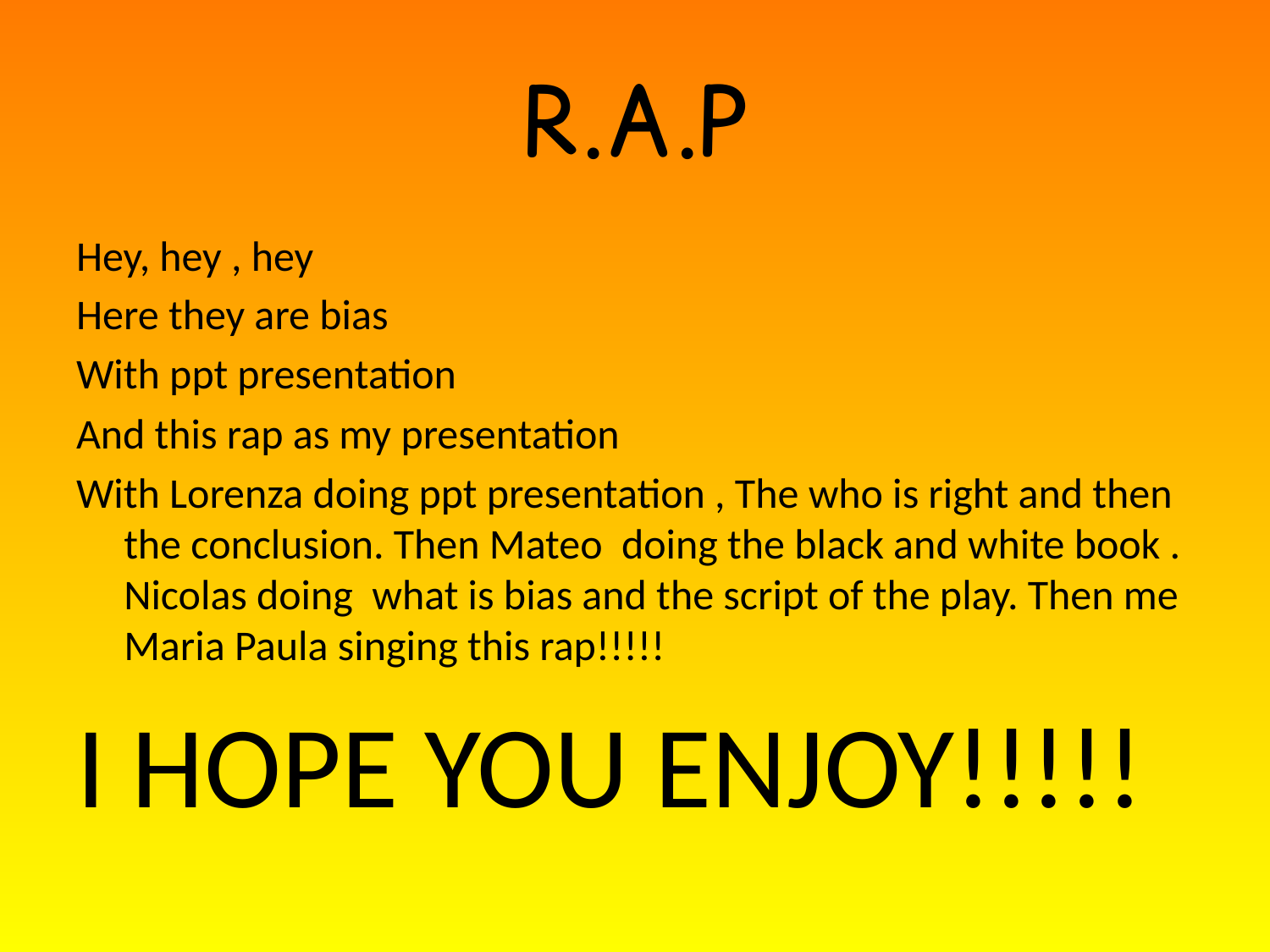

# R.A.P
Hey, hey , hey
Here they are bias
With ppt presentation
And this rap as my presentation
With Lorenza doing ppt presentation , The who is right and then the conclusion. Then Mateo  doing the black and white book . Nicolas doing  what is bias and the script of the play. Then me Maria Paula singing this rap!!!!!
I HOPE YOU ENJOY!!!!!